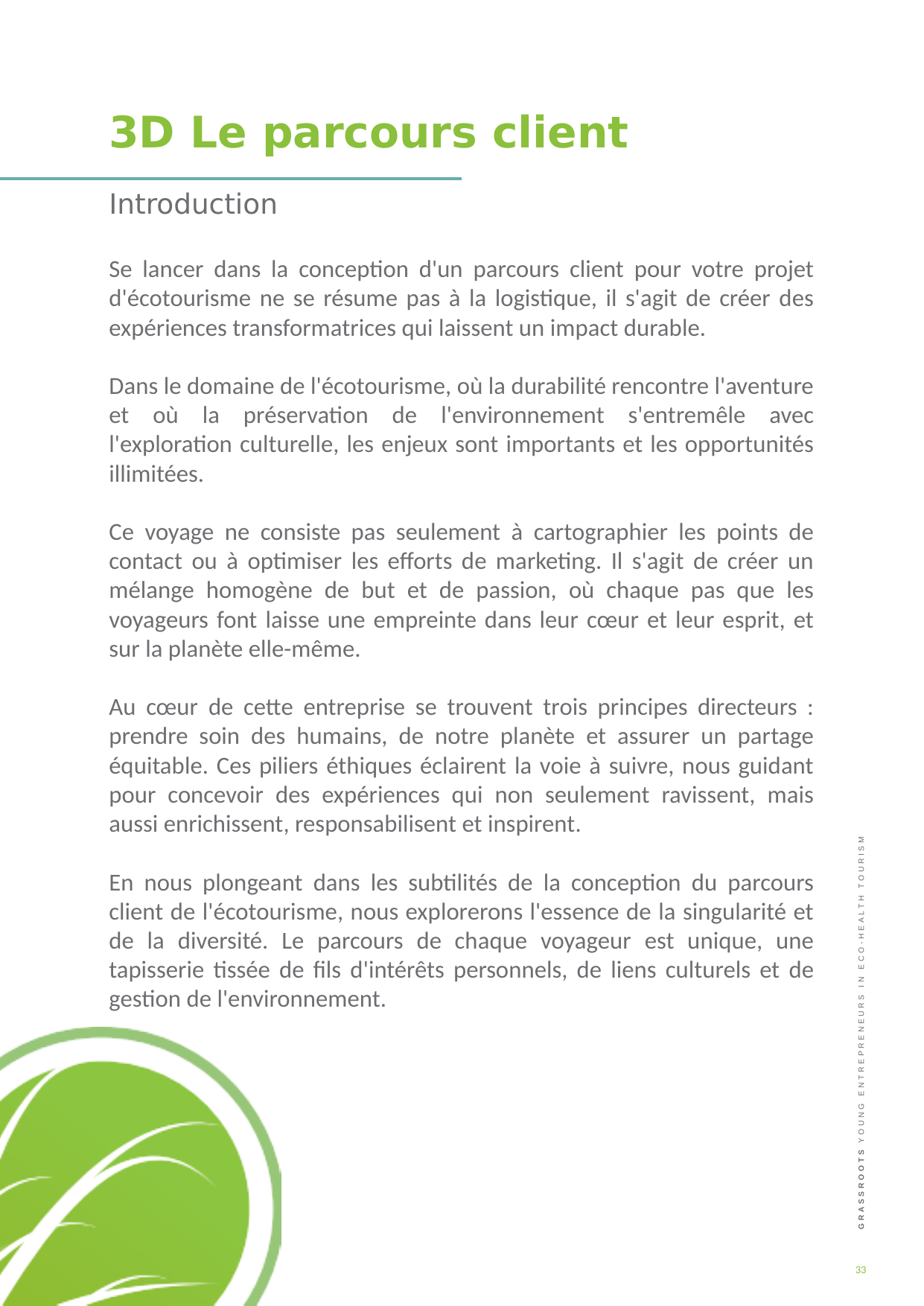

3D Le parcours client
Introduction
Se lancer dans la conception d'un parcours client pour votre projet d'écotourisme ne se résume pas à la logistique, il s'agit de créer des expériences transformatrices qui laissent un impact durable.

Dans le domaine de l'écotourisme, où la durabilité rencontre l'aventure et où la préservation de l'environnement s'entremêle avec l'exploration culturelle, les enjeux sont importants et les opportunités illimitées.

Ce voyage ne consiste pas seulement à cartographier les points de contact ou à optimiser les efforts de marketing. Il s'agit de créer un mélange homogène de but et de passion, où chaque pas que les voyageurs font laisse une empreinte dans leur cœur et leur esprit, et sur la planète elle-même.

Au cœur de cette entreprise se trouvent trois principes directeurs : prendre soin des humains, de notre planète et assurer un partage équitable. Ces piliers éthiques éclairent la voie à suivre, nous guidant pour concevoir des expériences qui non seulement ravissent, mais aussi enrichissent, responsabilisent et inspirent.

En nous plongeant dans les subtilités de la conception du parcours client de l'écotourisme, nous explorerons l'essence de la singularité et de la diversité. Le parcours de chaque voyageur est unique, une tapisserie tissée de fils d'intérêts personnels, de liens culturels et de gestion de l'environnement.

33